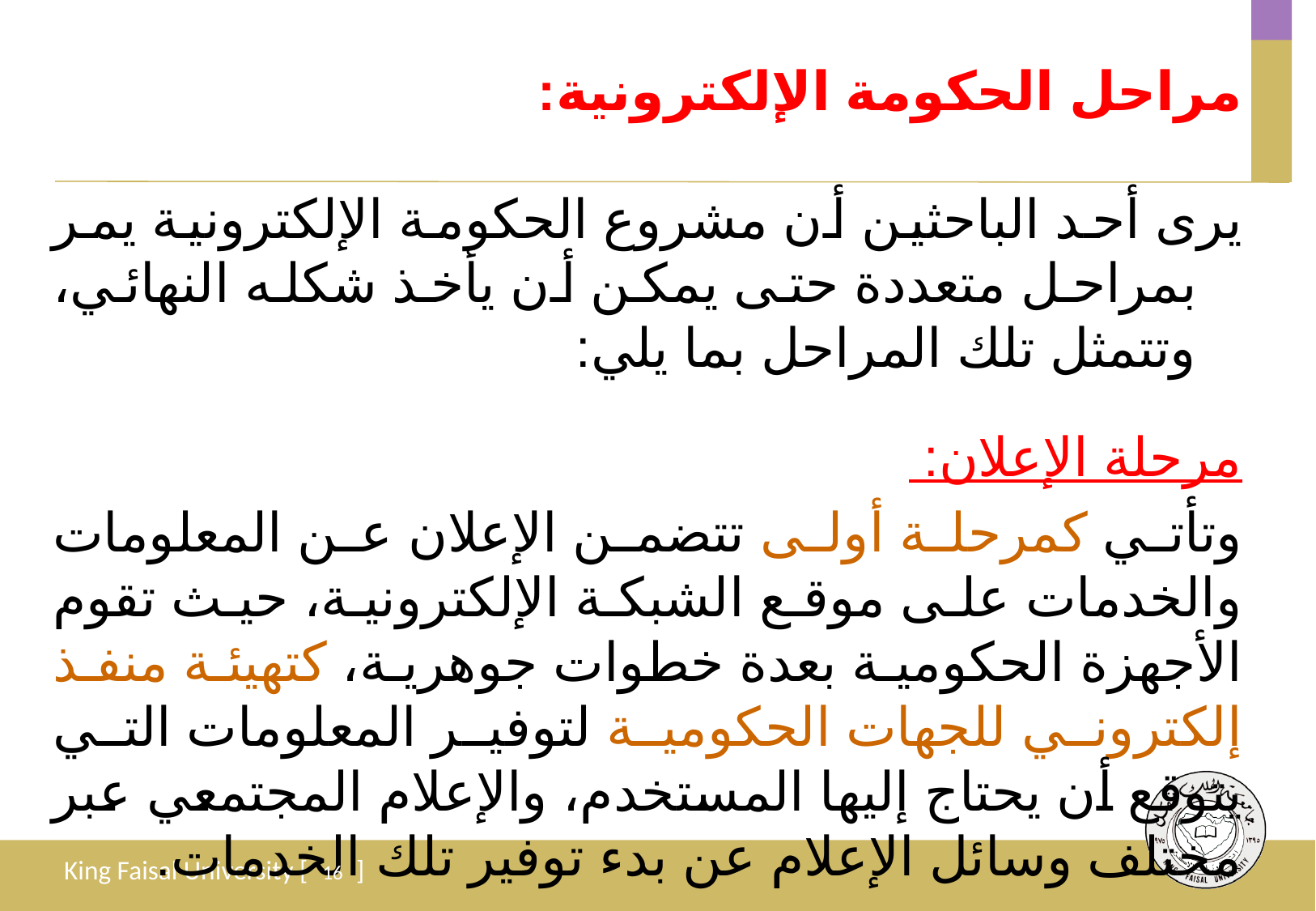

مراحل الحكومة الإلكترونية:

يرى أحد الباحثين أن مشروع الحكومة الإلكترونية يمر بمراحل متعددة حتى يمكن أن يأخذ شكله النهائي، وتتمثل تلك المراحل بما يلي:

مرحلة الإعلان:
وتأتي كمرحلة أولى تتضمن الإعلان عن المعلومات والخدمات على موقع الشبكة الإلكترونية، حيث تقوم الأجهزة الحكومية بعدة خطوات جوهرية، كتهيئة منفذ إلكتروني للجهات الحكومية لتوفير المعلومات التي يتوقع أن يحتاج إليها المستخدم، والإعلام المجتمعي عبر مختلف وسائل الإعلام عن بدء توفير تلك الخدمات.
16